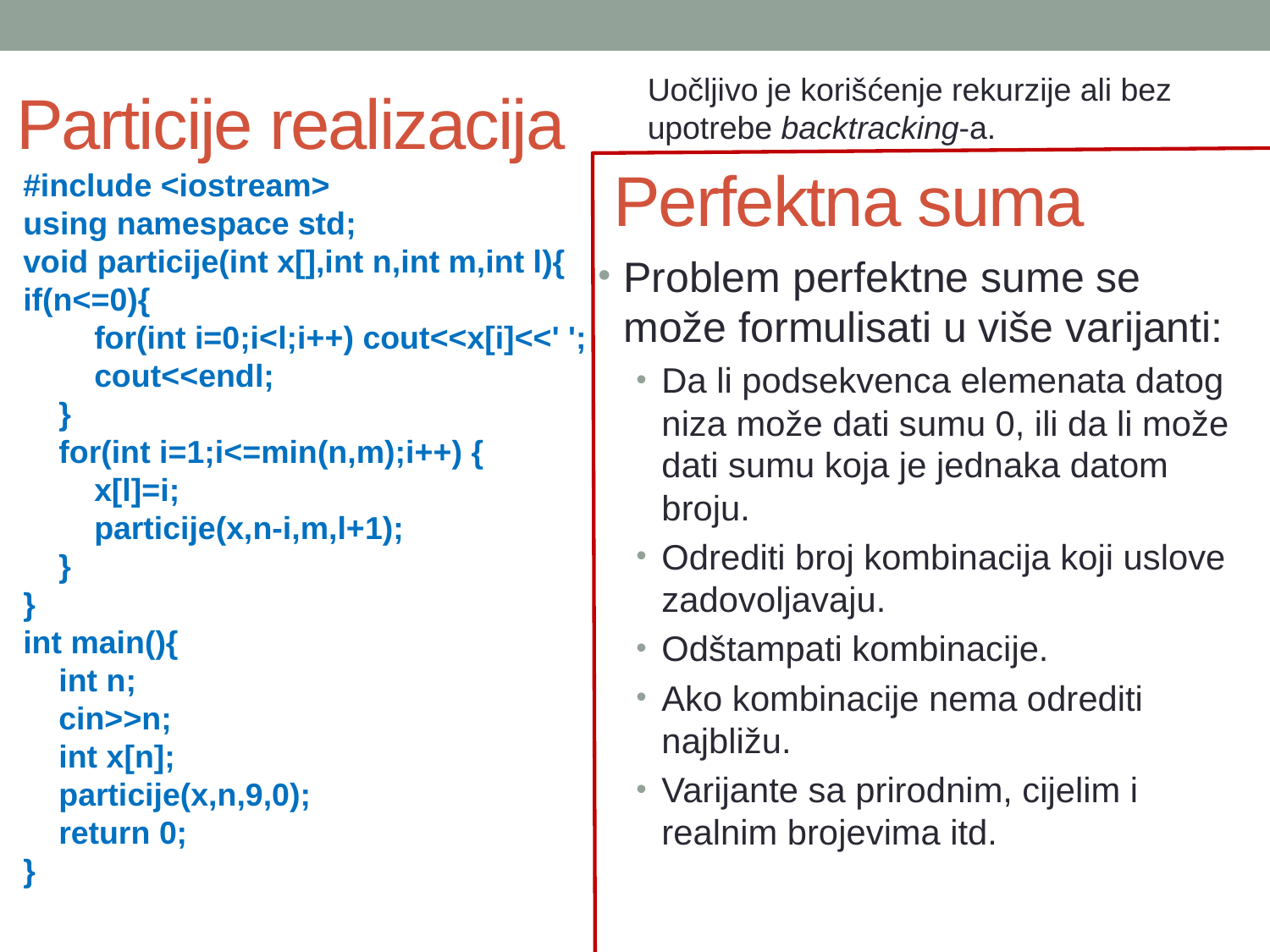

# Particije realizacija
Uočljivo je korišćenje rekurzije ali bez upotrebe backtracking-a.
Perfektna suma

#include <iostream>
using namespace std;
void particije(int x[],int n,int m,int l){
if(n<=0){
        for(int i=0;i<l;i++) cout<<x[i]<<' ';
        cout<<endl;
    }
    for(int i=1;i<=min(n,m);i++) {
        x[l]=i;
        particije(x,n-i,m,l+1);
    }
}
int main(){
    int n;
    cin>>n;
    int x[n];
    particije(x,n,9,0);
    return 0;
}
Problem perfektne sume se može formulisati u više varijanti:
Da li podsekvenca elemenata datog niza može dati sumu 0, ili da li može dati sumu koja je jednaka datom broju.
Odrediti broj kombinacija koji uslove zadovoljavaju.
Odštampati kombinacije.
Ako kombinacije nema odrediti najbližu.
Varijante sa prirodnim, cijelim i realnim brojevima itd.